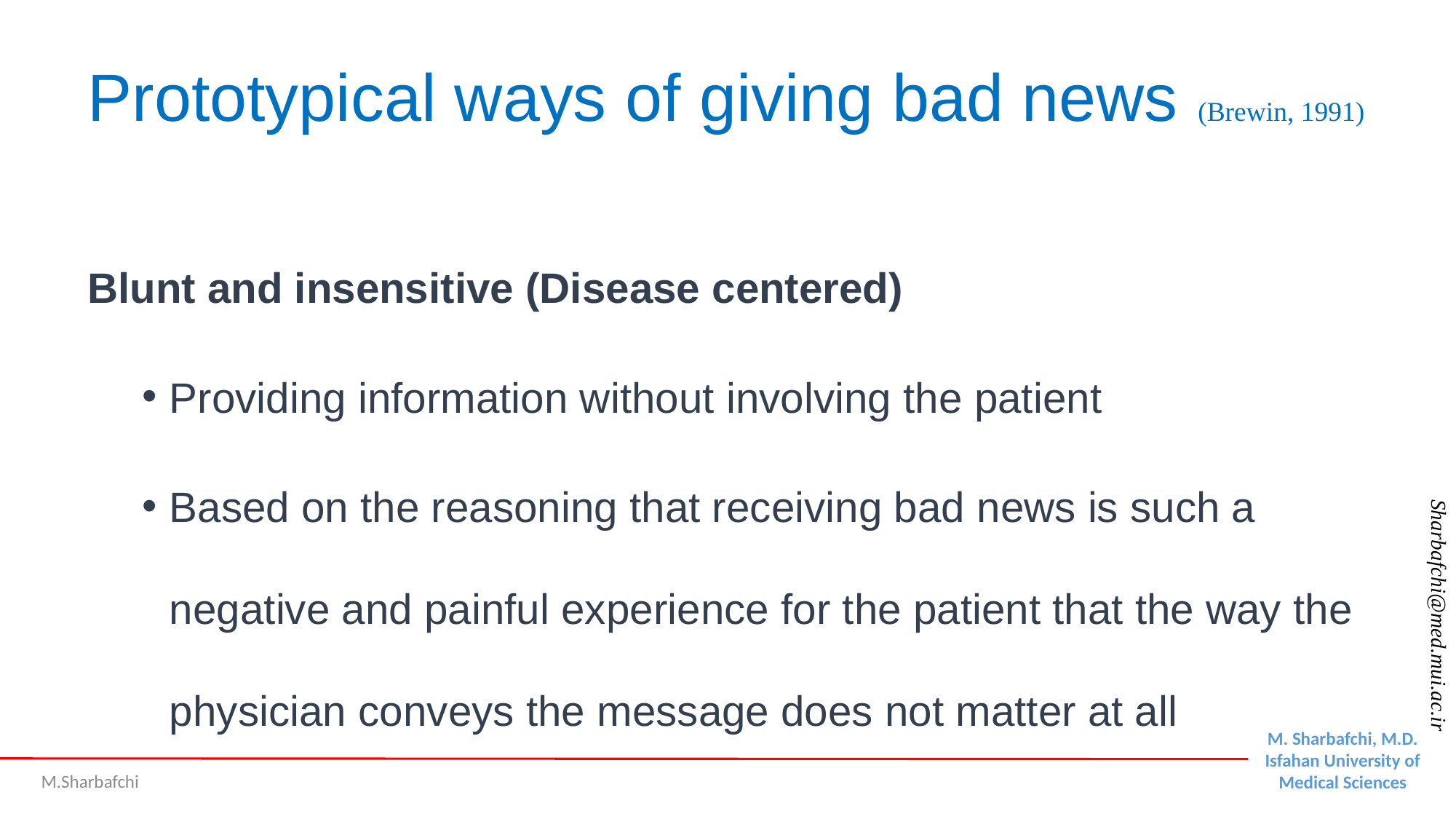

# Prototypical ways of giving bad news (Brewin, 1991)
Blunt and insensitive (Disease centered)
Providing information without involving the patient
Based on the reasoning that receiving bad news is such a negative and painful experience for the patient that the way the physician conveys the message does not matter at all
M.Sharbafchi